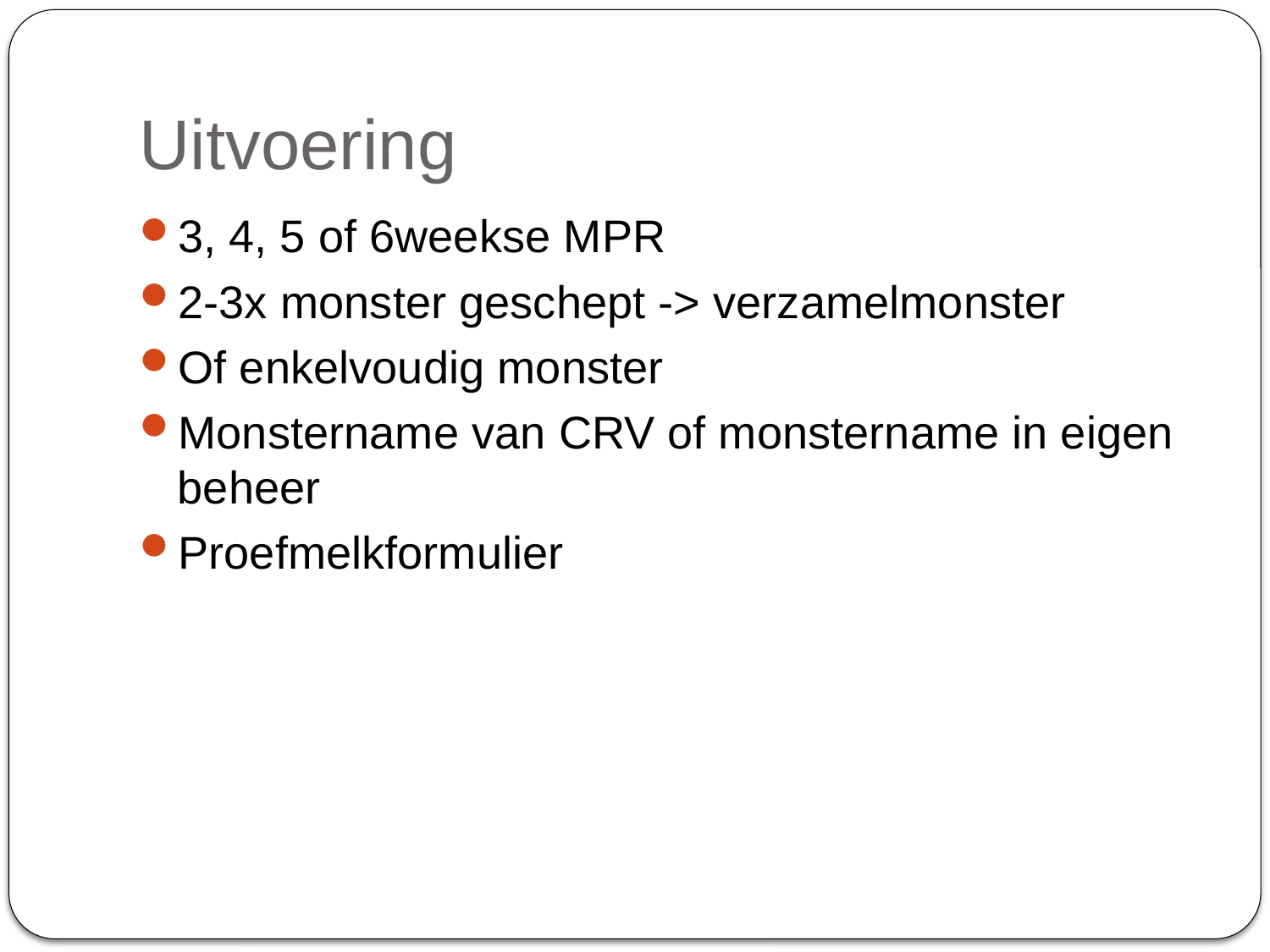

# Uitvoering
3, 4, 5 of 6weekse MPR
2-3x monster geschept -> verzamelmonster
Of enkelvoudig monster
Monstername van CRV of monstername in eigen beheer
Proefmelkformulier